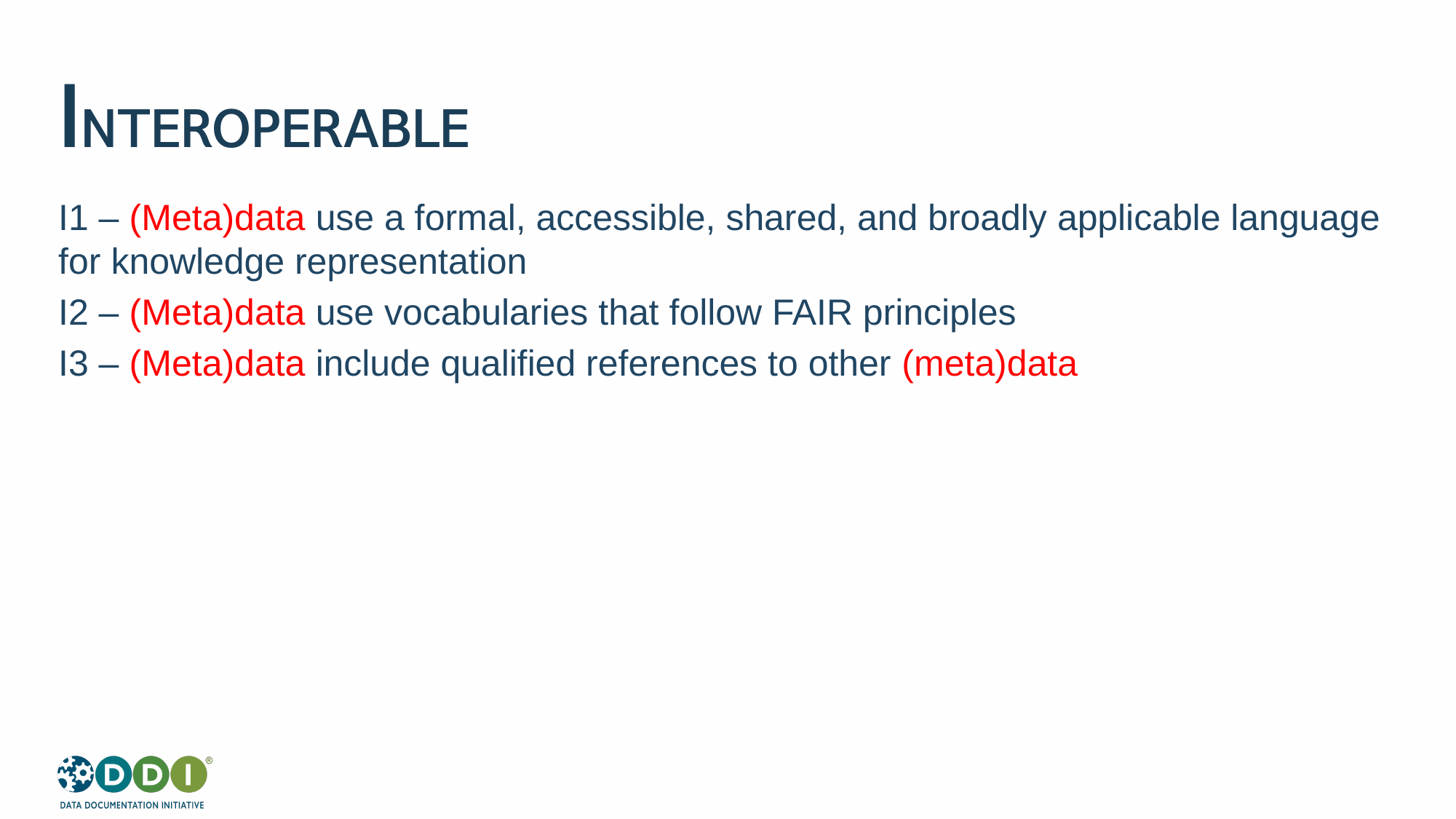

# INTEROPERABLE
I1 – (Meta)data use a formal, accessible, shared, and broadly applicable language for knowledge representation
I2 – (Meta)data use vocabularies that follow FAIR principles
I3 – (Meta)data include qualified references to other (meta)data